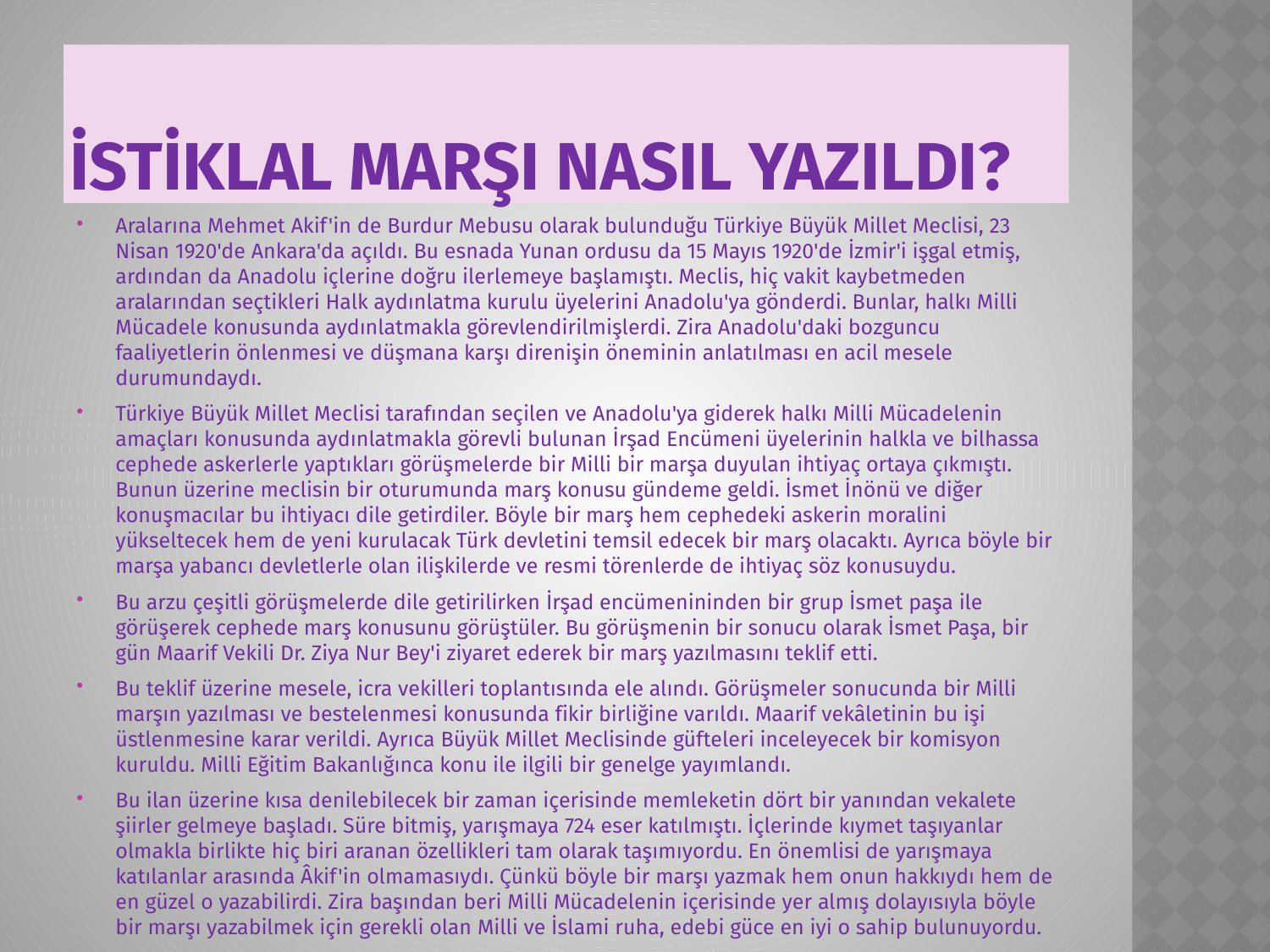

# İSTİKLAL MARŞI NASIL YAZILDI?
Aralarına Mehmet Akif'in de Burdur Mebusu olarak bulunduğu Türkiye Büyük Millet Meclisi, 23 Nisan 1920'de Ankara'da açıldı. Bu esnada Yunan ordusu da 15 Mayıs 1920'de İzmir'i işgal etmiş, ardından da Anadolu içlerine doğru ilerlemeye başlamıştı. Meclis, hiç vakit kaybetmeden aralarından seçtikleri Halk aydınlatma kurulu üyelerini Anadolu'ya gönderdi. Bunlar, halkı Milli Mücadele konusunda aydınlatmakla görevlendirilmişlerdi. Zira Anadolu'daki bozguncu faaliyetlerin önlenmesi ve düşmana karşı direnişin öneminin anlatılması en acil mesele durumundaydı.
Türkiye Büyük Millet Meclisi tarafından seçilen ve Anadolu'ya giderek halkı Milli Mücadelenin amaçları konusunda aydınlatmakla görevli bulunan İrşad Encümeni üyelerinin halkla ve bilhassa cephede askerlerle yaptıkları görüşmelerde bir Milli bir marşa duyulan ihtiyaç ortaya çıkmıştı. Bunun üzerine meclisin bir oturumunda marş konusu gündeme geldi. İsmet İnönü ve diğer konuşmacılar bu ihtiyacı dile getirdiler. Böyle bir marş hem cephedeki askerin moralini yükseltecek hem de yeni kurulacak Türk devletini temsil edecek bir marş olacaktı. Ayrıca böyle bir marşa yabancı devletlerle olan ilişkilerde ve resmi törenlerde de ihtiyaç söz konusuydu.
Bu arzu çeşitli görüşmelerde dile getirilirken İrşad encümenininden bir grup İsmet paşa ile görüşerek cephede marş konusunu görüştüler. Bu görüşmenin bir sonucu olarak İsmet Paşa, bir gün Maarif Vekili Dr. Ziya Nur Bey'i ziyaret ederek bir marş yazılmasını teklif etti.
Bu teklif üzerine mesele, icra vekilleri toplantısında ele alındı. Görüşmeler sonucunda bir Milli marşın yazılması ve bestelenmesi konusunda fikir birliğine varıldı. Maarif vekâletinin bu işi üstlenmesine karar verildi. Ayrıca Büyük Millet Meclisinde güfteleri inceleyecek bir komisyon kuruldu. Milli Eğitim Bakanlığınca konu ile ilgili bir genelge yayımlandı.
Bu ilan üzerine kısa denilebilecek bir zaman içerisinde memleketin dört bir yanından vekalete şiirler gelmeye başladı. Süre bitmiş, yarışmaya 724 eser katılmıştı. İçlerinde kıymet taşıyanlar olmakla birlikte hiç biri aranan özellikleri tam olarak taşımıyordu. En önemlisi de yarışmaya katılanlar arasında Âkif'in olmamasıydı. Çünkü böyle bir marşı yazmak hem onun hakkıydı hem de en güzel o yazabilirdi. Zira başından beri Milli Mücadelenin içerisinde yer almış dolayısıyla böyle bir marşı yazabilmek için gerekli olan Milli ve İslami ruha, edebi güce en iyi o sahip bulunuyordu.